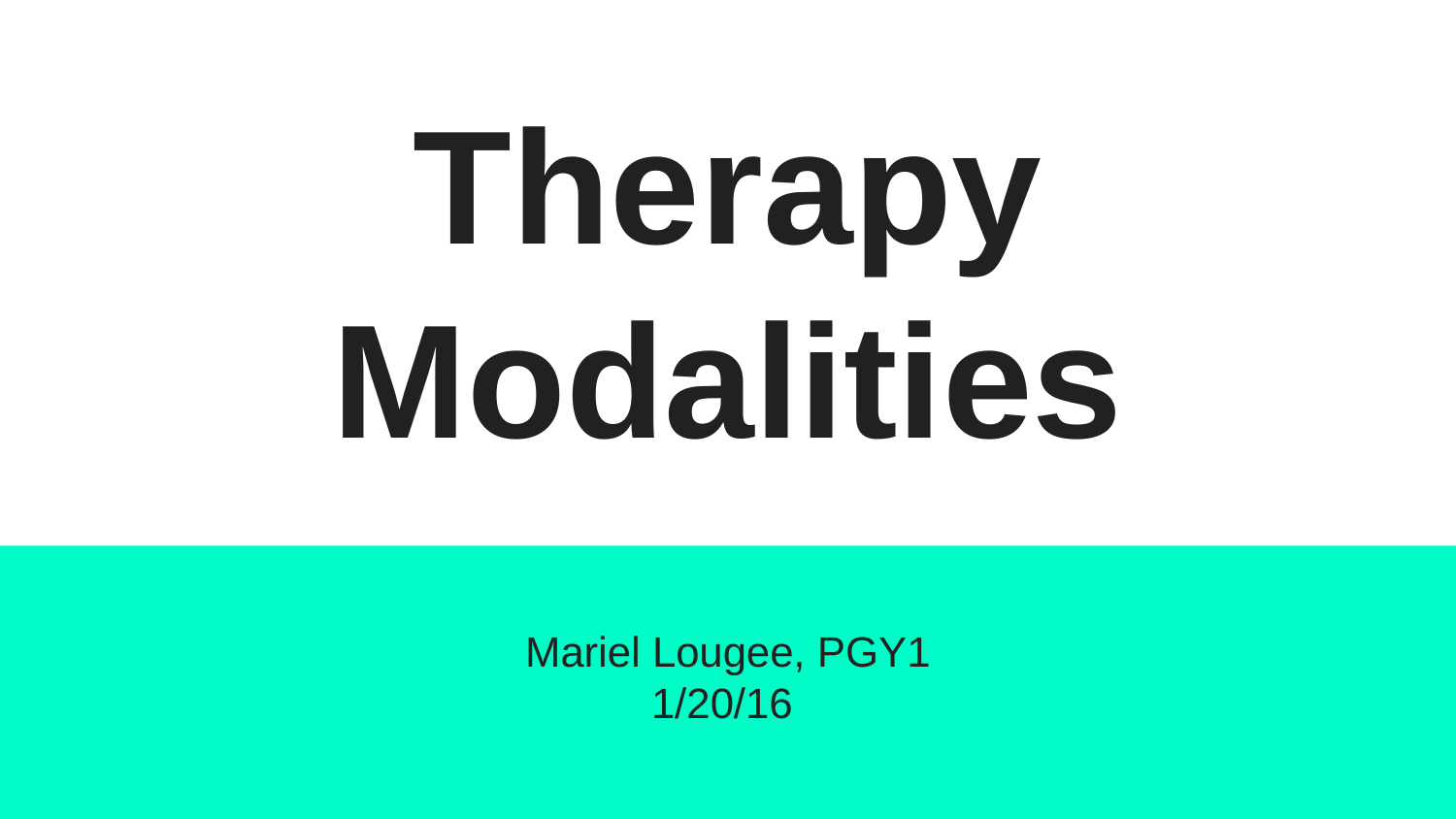

# Therapy Modalities
Mariel Lougee, PGY1
1/20/16